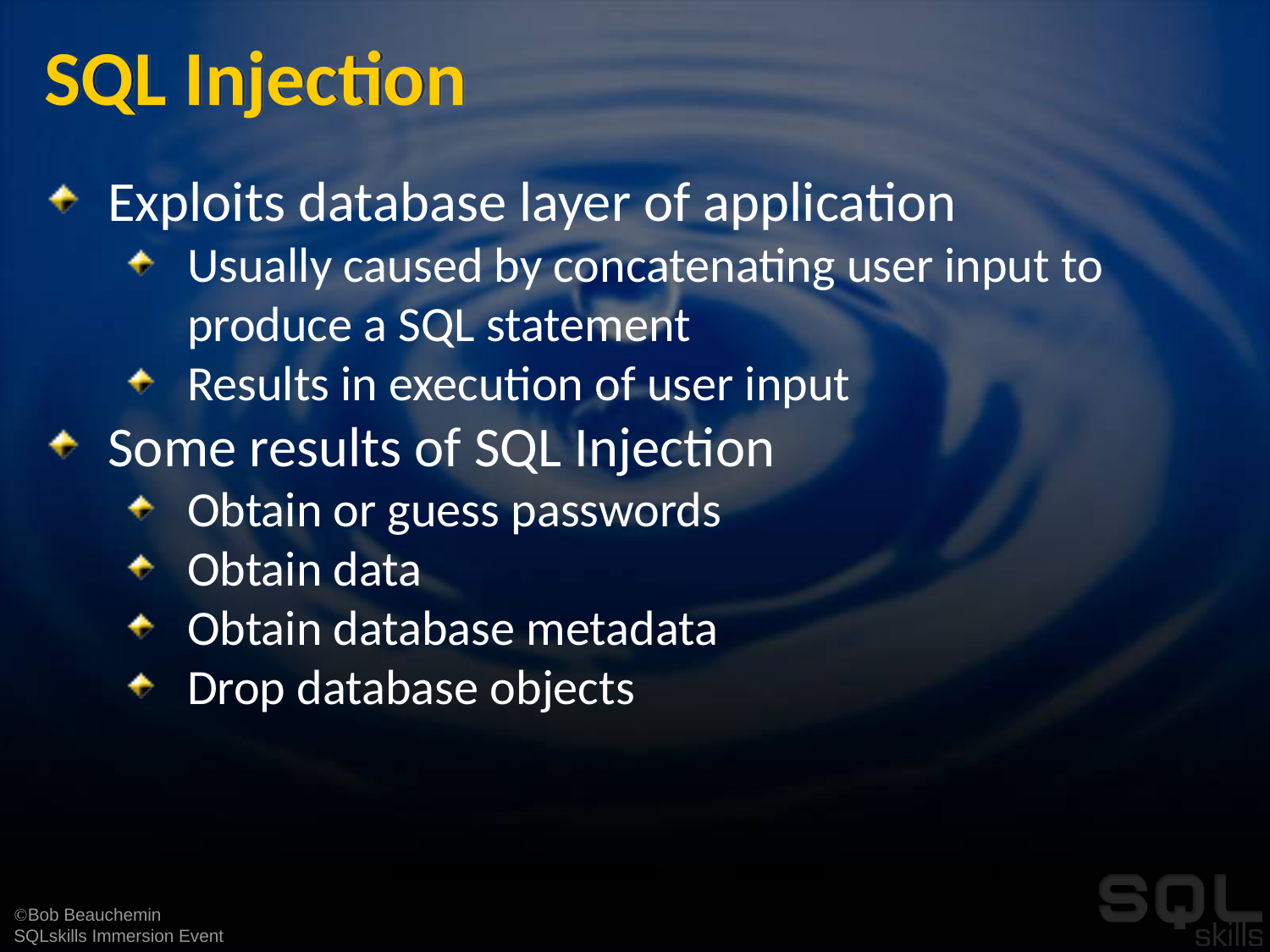

# SQL Injection
Exploits database layer of application
Usually caused by concatenating user input to produce a SQL statement
Results in execution of user input
Some results of SQL Injection
Obtain or guess passwords
Obtain data
Obtain database metadata
Drop database objects